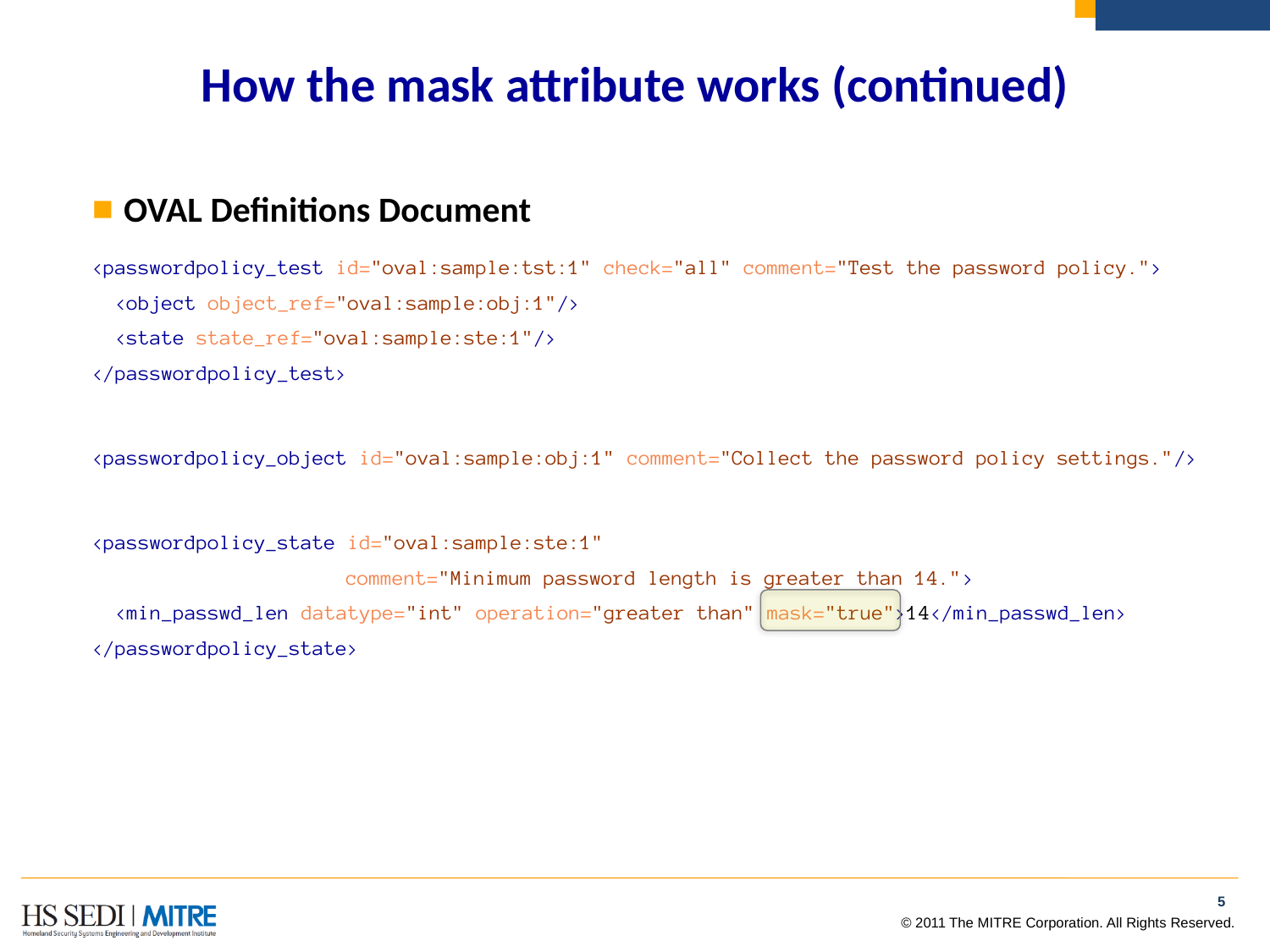

# How the mask attribute works (continued)
OVAL Definitions Document
<passwordpolicy_test id="oval:sample:tst:1" check="all" comment="Test the password policy.">
  <object object_ref="oval:sample:obj:1"/>
  <state state_ref="oval:sample:ste:1"/>
</passwordpolicy_test>
<passwordpolicy_object id="oval:sample:obj:1" comment="Collect the password policy settings."/>
<passwordpolicy_state id="oval:sample:ste:1"                 	 	                 		comment="Minimum password length is greater than 14.">
  <min_passwd_len datatype="int" operation="greater than" mask="true">14</min_passwd_len>
</passwordpolicy_state>

5